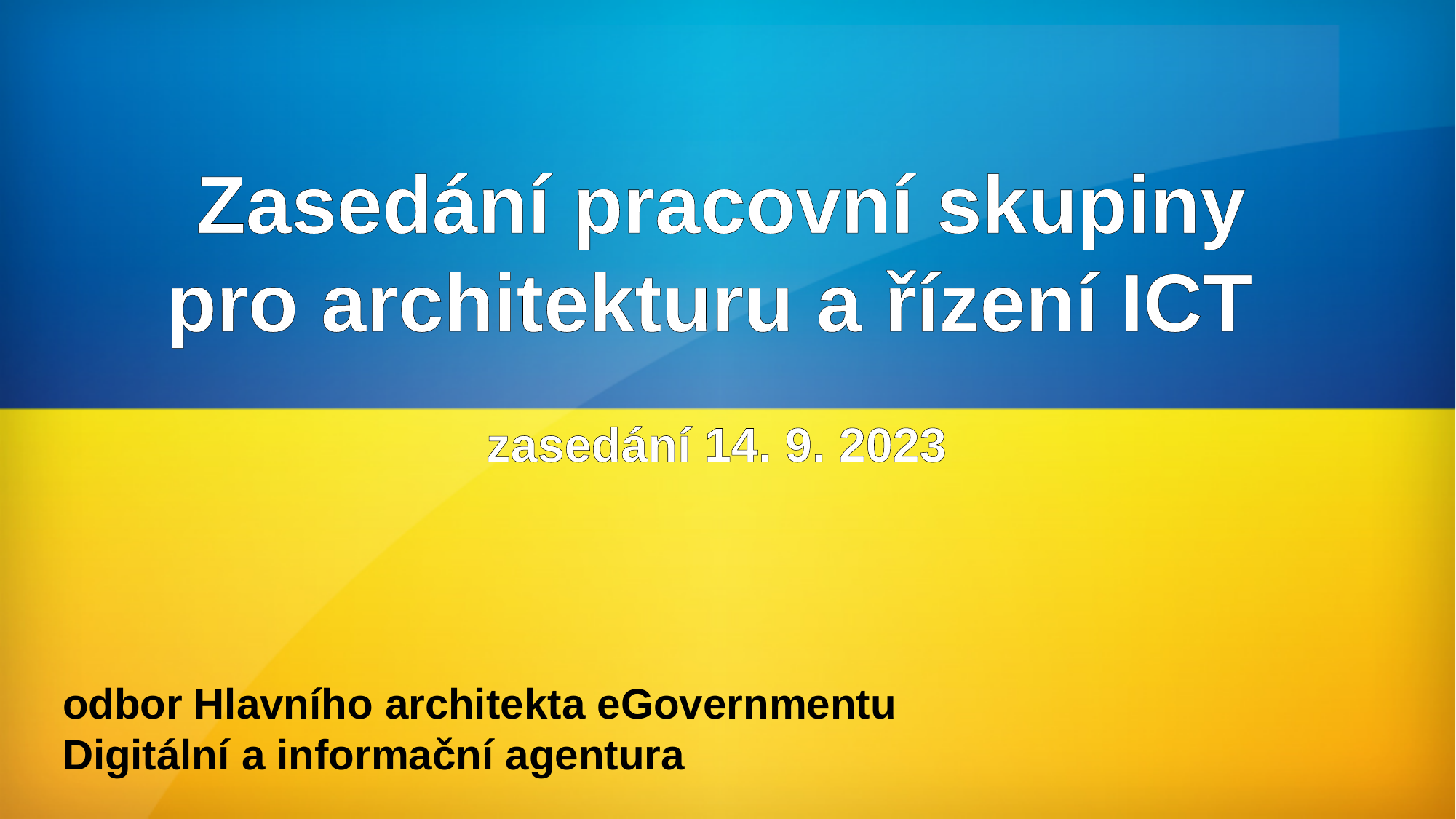

Zasedání pracovní skupiny pro architekturu a řízení ICT
 zasedání 14. 9. 2023
odbor Hlavního architekta eGovernmentu
Digitální a informační agentura